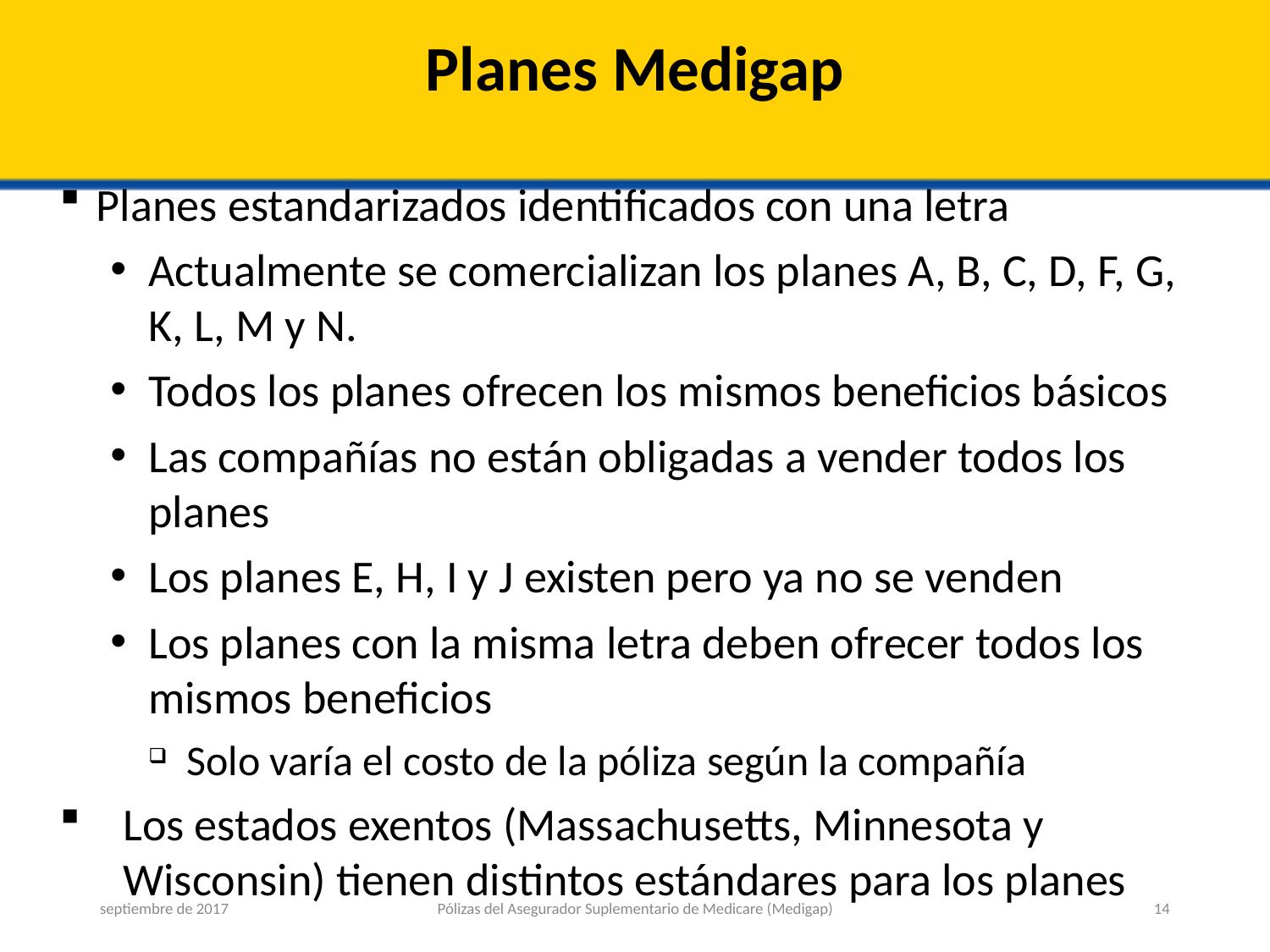

# Planes Medigap
Planes estandarizados identificados con una letra
Actualmente se comercializan los planes A, B, C, D, F, G, K, L, M y N.
Todos los planes ofrecen los mismos beneficios básicos
Las compañías no están obligadas a vender todos los planes
Los planes E, H, I y J existen pero ya no se venden
Los planes con la misma letra deben ofrecer todos los mismos beneficios
Solo varía el costo de la póliza según la compañía
Los estados exentos (Massachusetts, Minnesota y Wisconsin) tienen distintos estándares para los planes
septiembre de 2017
Pólizas del Asegurador Suplementario de Medicare (Medigap)
14